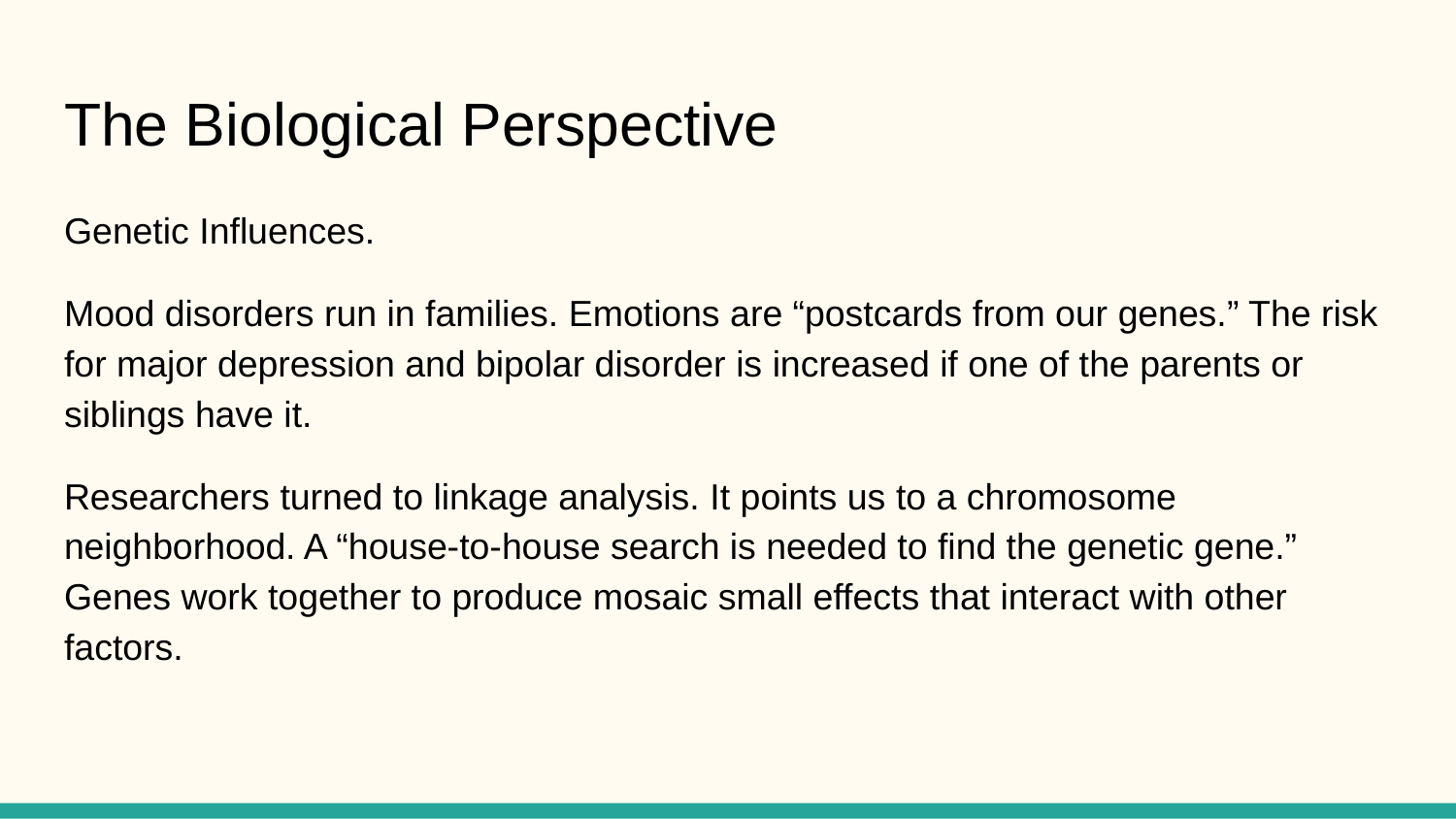

# The Biological Perspective
Genetic Influences.
Mood disorders run in families. Emotions are “postcards from our genes.” The risk for major depression and bipolar disorder is increased if one of the parents or siblings have it.
Researchers turned to linkage analysis. It points us to a chromosome neighborhood. A “house-to-house search is needed to find the genetic gene.” Genes work together to produce mosaic small effects that interact with other factors.